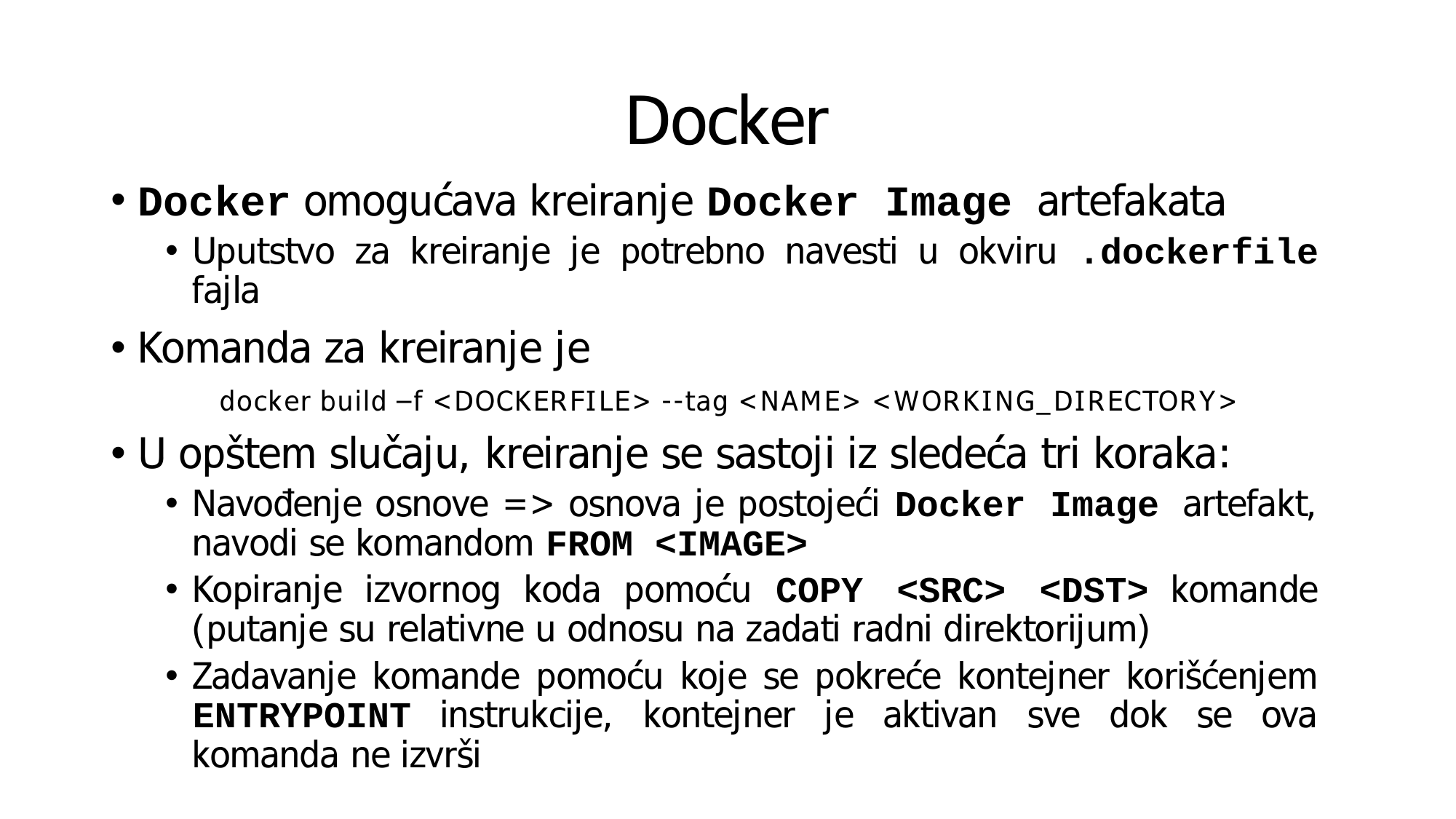

# Docker
Docker omogućava kreiranje Docker Image artefakata
Uputstvo za kreiranje je potrebno navesti u okviru .dockerfile fajla
Komanda za kreiranje je
	docker build –f <DOCKERFILE> --tag <NAME> <WORKING_DIRECTORY>
U opštem slučaju, kreiranje se sastoji iz sledeća tri koraka:
Navođenje osnove => osnova je postojeći Docker Image artefakt, navodi se komandom FROM <IMAGE>
Kopiranje izvornog koda pomoću COPY <SRC> <DST> komande (putanje su relativne u odnosu na zadati radni direktorijum)
Zadavanje komande pomoću koje se pokreće kontejner korišćenjem ENTRYPOINT instrukcije, kontejner je aktivan sve dok se ova komanda ne izvrši